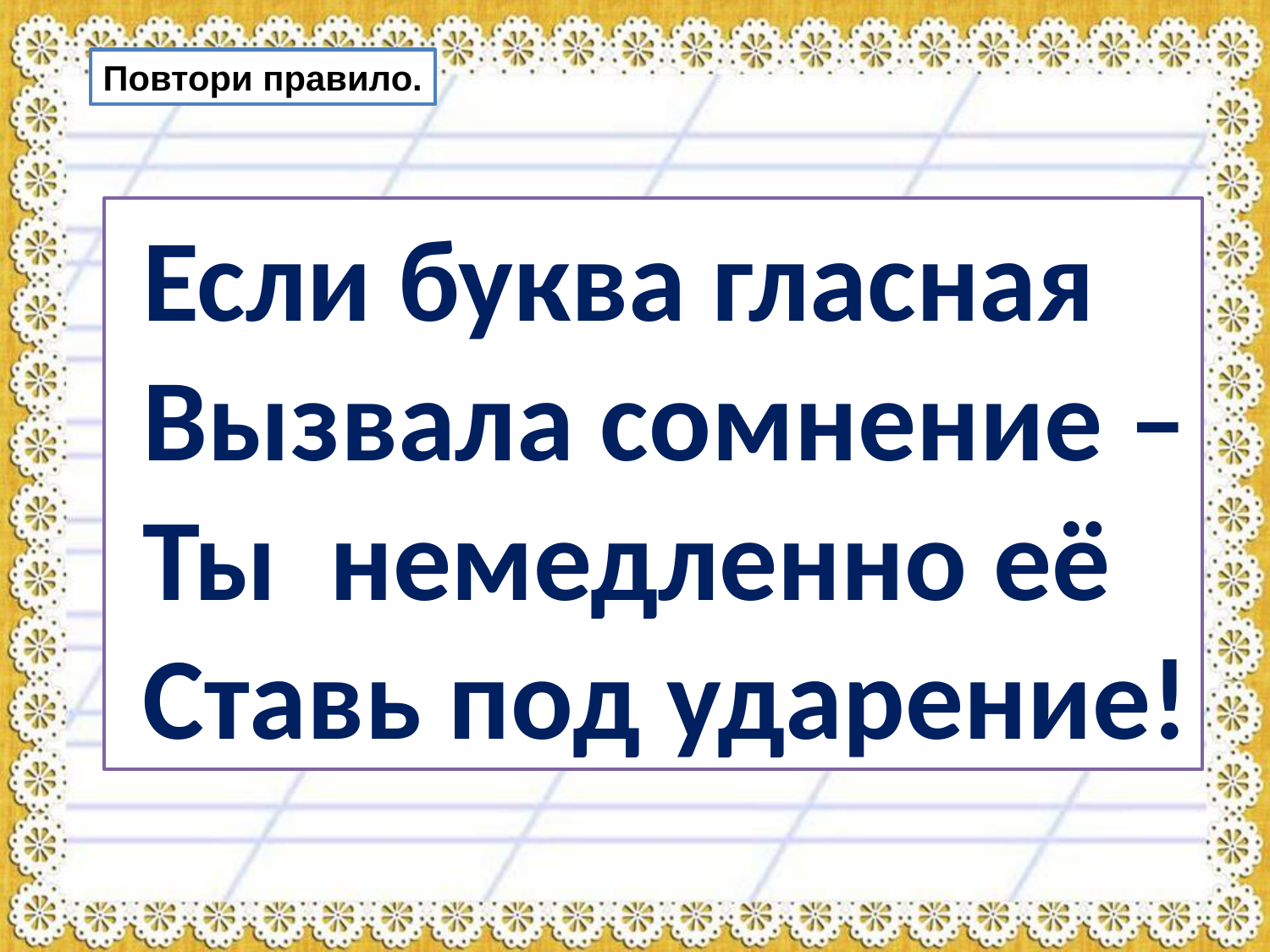

Повтори правило.
 Если буква гласная
 Вызвала сомнение –
 Ты  немедленно её
 Ставь под ударение!